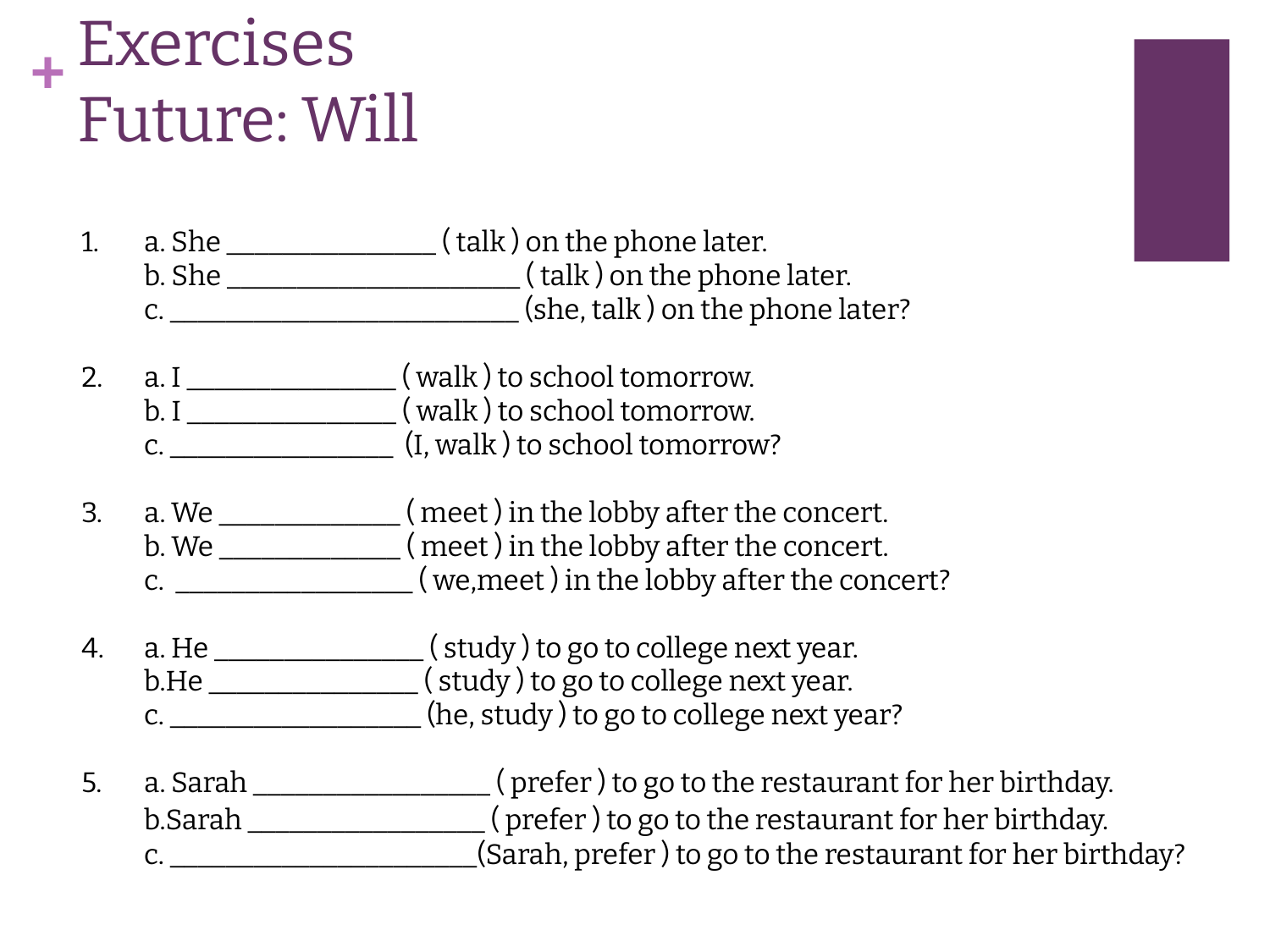

Exercises
Future: Will

1.  	a. She _______________ ( talk ) on the phone later.
      	b. She _____________________ ( talk ) on the phone later.
      	c. _________________________ (she, talk ) on the phone later?

2.  	a. I _______________ ( walk ) to school tomorrow.
      	b. I _______________ ( walk ) to school tomorrow.
      	c. ________________  (I, walk ) to school tomorrow?

3.   	a. We _____________ ( meet ) in the lobby after the concert.
     	b. We _____________ ( meet ) in the lobby after the concert.
      	c.  _________________ ( we,meet ) in the lobby after the concert?

4. 	a. He _______________ ( study ) to go to college next year.
     	b.He _______________ ( study ) to go to college next year.
    	c. __________________ (he, study ) to go to college next year?

5. 	a. Sarah _________________ ( prefer ) to go to the restaurant for her birthday.
    	b.Sarah _________________ ( prefer ) to go to the restaurant for her birthday.
     	c. ______________________(Sarah, prefer ) to go to the restaurant for her birthday?